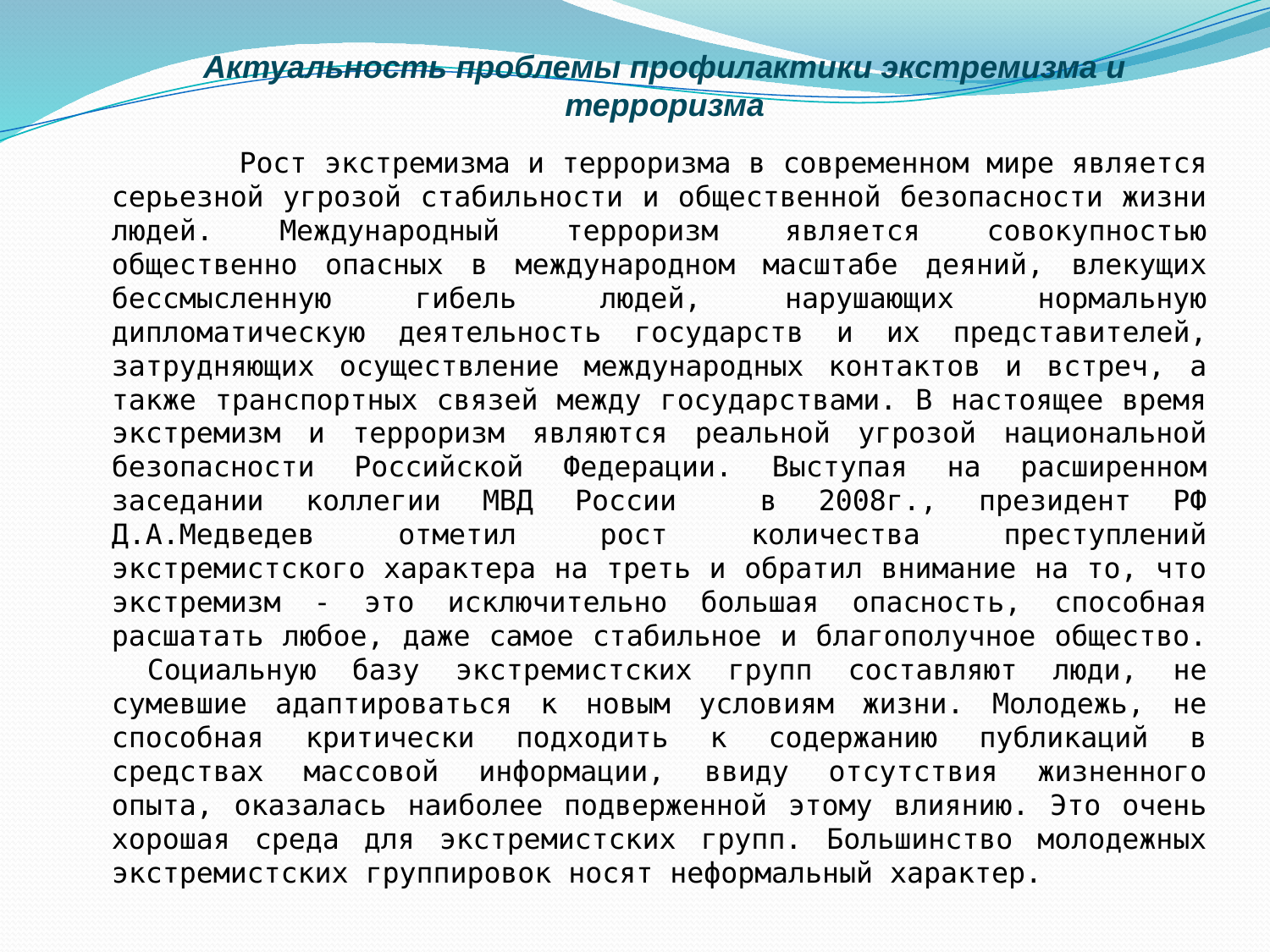

Актуальность проблемы профилактики экстремизма и терроризма
 	Рост экстремизма и терроризма в современном мире является серьезной угрозой стабильности и общественной безопасности жизни людей. Международный терроризм является совокупностью общественно опасных в международном масштабе деяний, влекущих бессмысленную гибель людей, нарушающих нормальную дипломатическую деятельность государств и их представителей, затрудняющих осуществление международных контактов и встреч, а также транспортных связей между государствами. В настоящее время экстремизм и терроризм являются реальной угрозой национальной безопасности Российской Федерации. Выступая на расширенном заседании коллегии МВД России  в 2008г., президент РФ Д.А.Медведев отметил рост количества преступлений экстремистского характера на треть и обратил внимание на то, что экстремизм - это исключительно большая опасность, способная расшатать любое, даже самое стабильное и благополучное общество.  Социальную базу экстремистских групп составляют люди, не сумевшие адаптироваться к новым условиям жизни. Молодежь, не способная критически подходить к содержанию публикаций в средствах массовой информации, ввиду отсутствия жизненного опыта, оказалась наиболее подверженной этому влиянию. Это очень хорошая среда для экстремистских групп. Большинство молодежных экстремистских группировок носят неформальный характер.